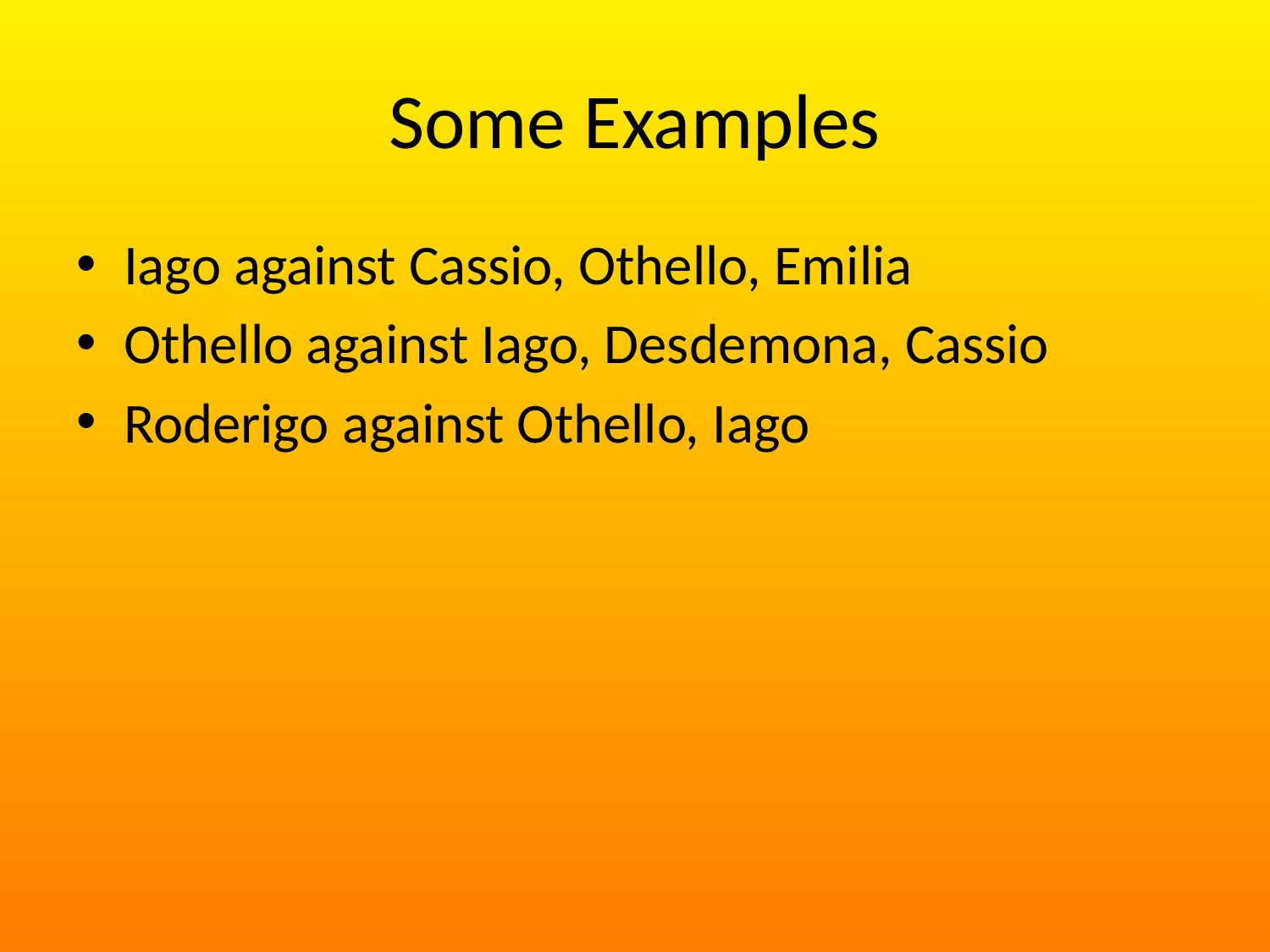

# Some Examples
Iago against Cassio, Othello, Emilia
Othello against Iago, Desdemona, Cassio
Roderigo against Othello, Iago